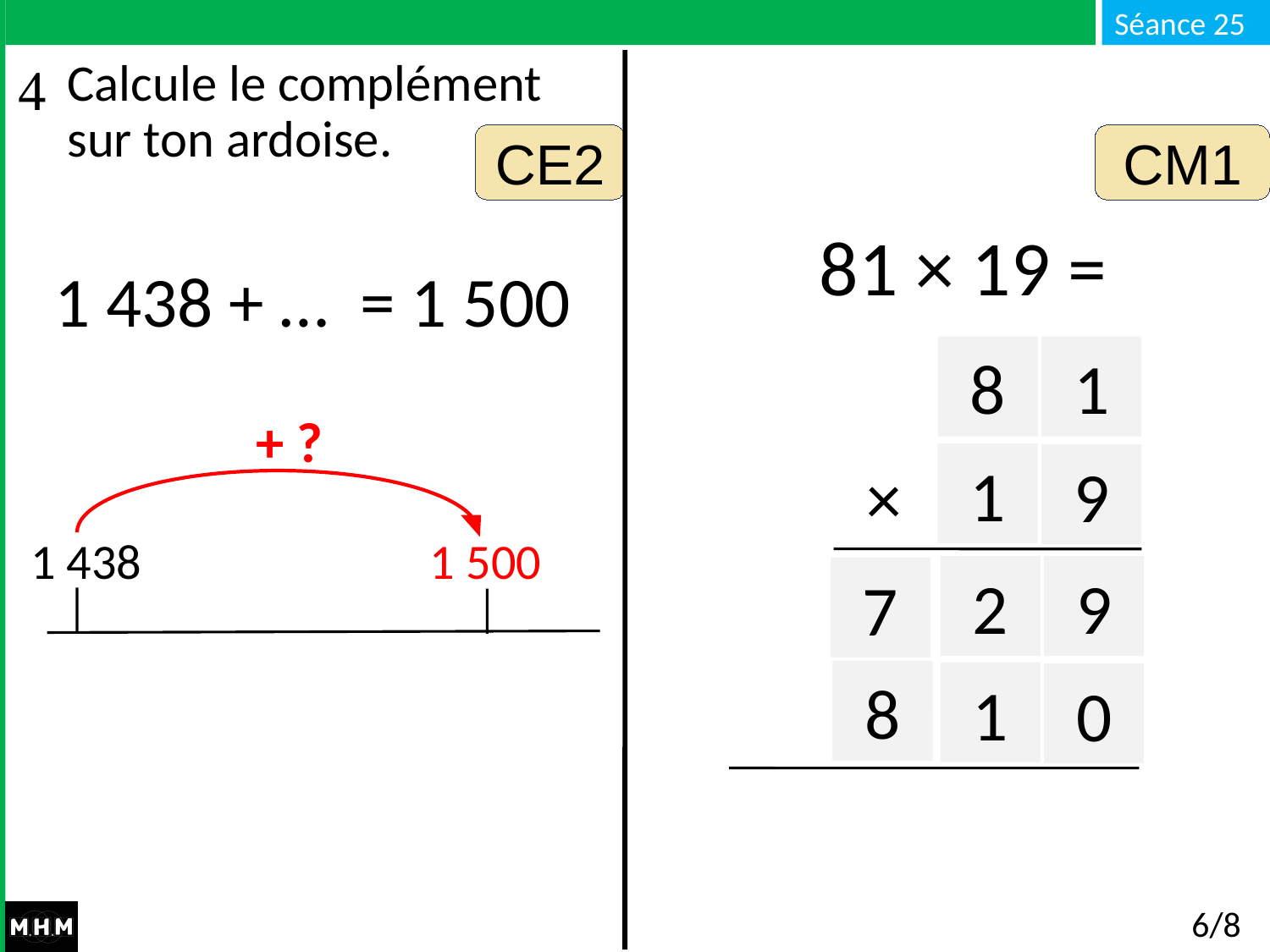

Calcule le complément
sur ton ardoise.

CE2
CM1
 81 × 19 =
1 438 + …  = 1 500
8
1
+ ?

1 438
1 500
×
1
9
2
9
7
8
1
1
0
# 6/8